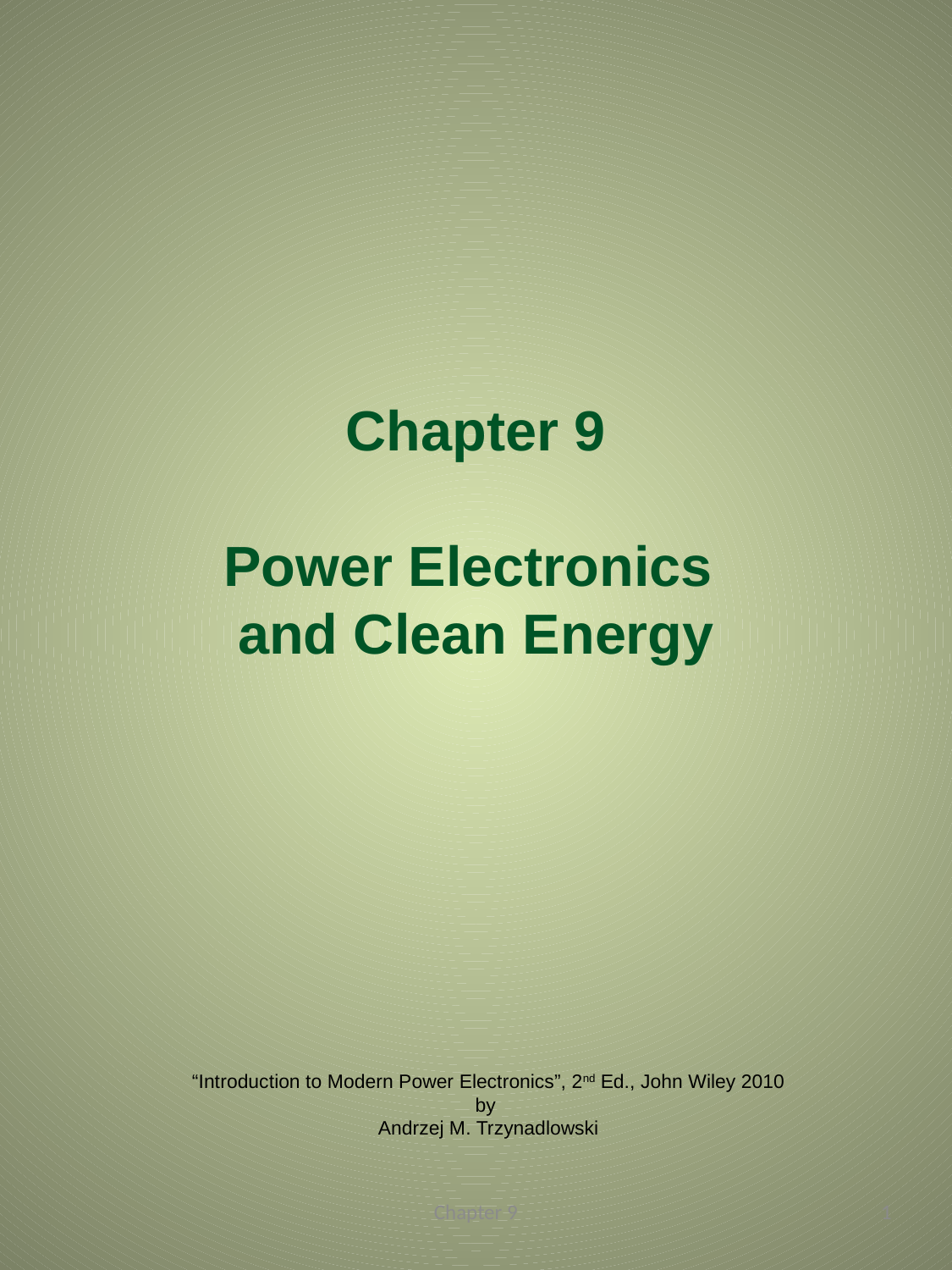

# Chapter 9 Power Electronics and Clean Energy
“Introduction to Modern Power Electronics”, 2nd Ed., John Wiley 2010
by
Andrzej M. Trzynadlowski
Chapter 9
1